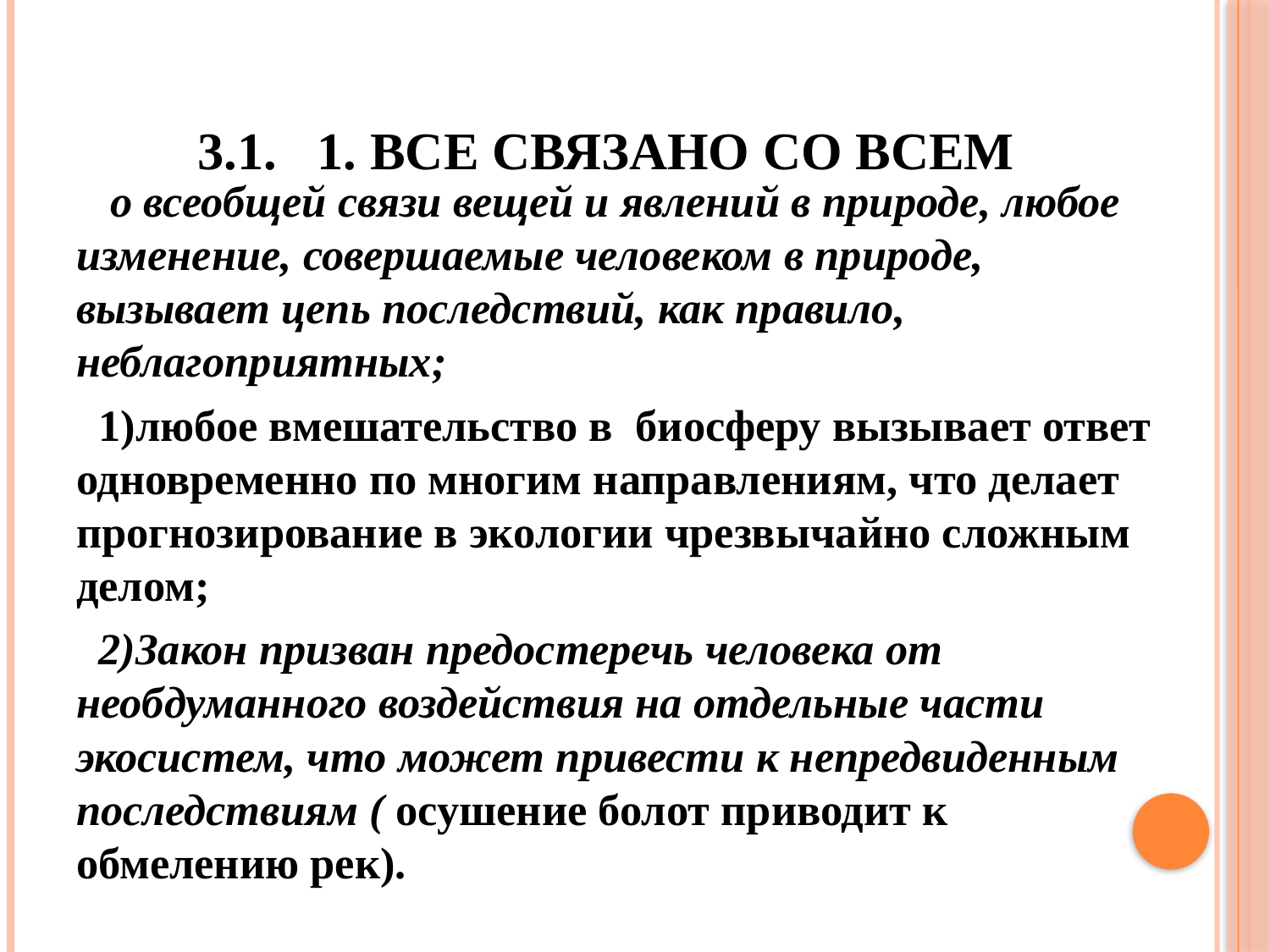

# 3.1.   1. ВСЕ СВЯЗАНО СО ВСЕМ
   о всеобщей связи вещей и явлений в природе, любое изменение, совершаемые человеком в природе, вызывает цепь последствий, как правило, неблагоприятных;
  1)любое вмешательство в  биосферу вызывает ответ одновременно по многим направлениям, что делает прогнозирование в экологии чрезвычайно сложным делом;
  2)Закон призван предостеречь человека от необдуманного воздействия на отдельные части экосистем, что может привести к непредвиденным последствиям ( осушение болот приводит к обмелению рек).